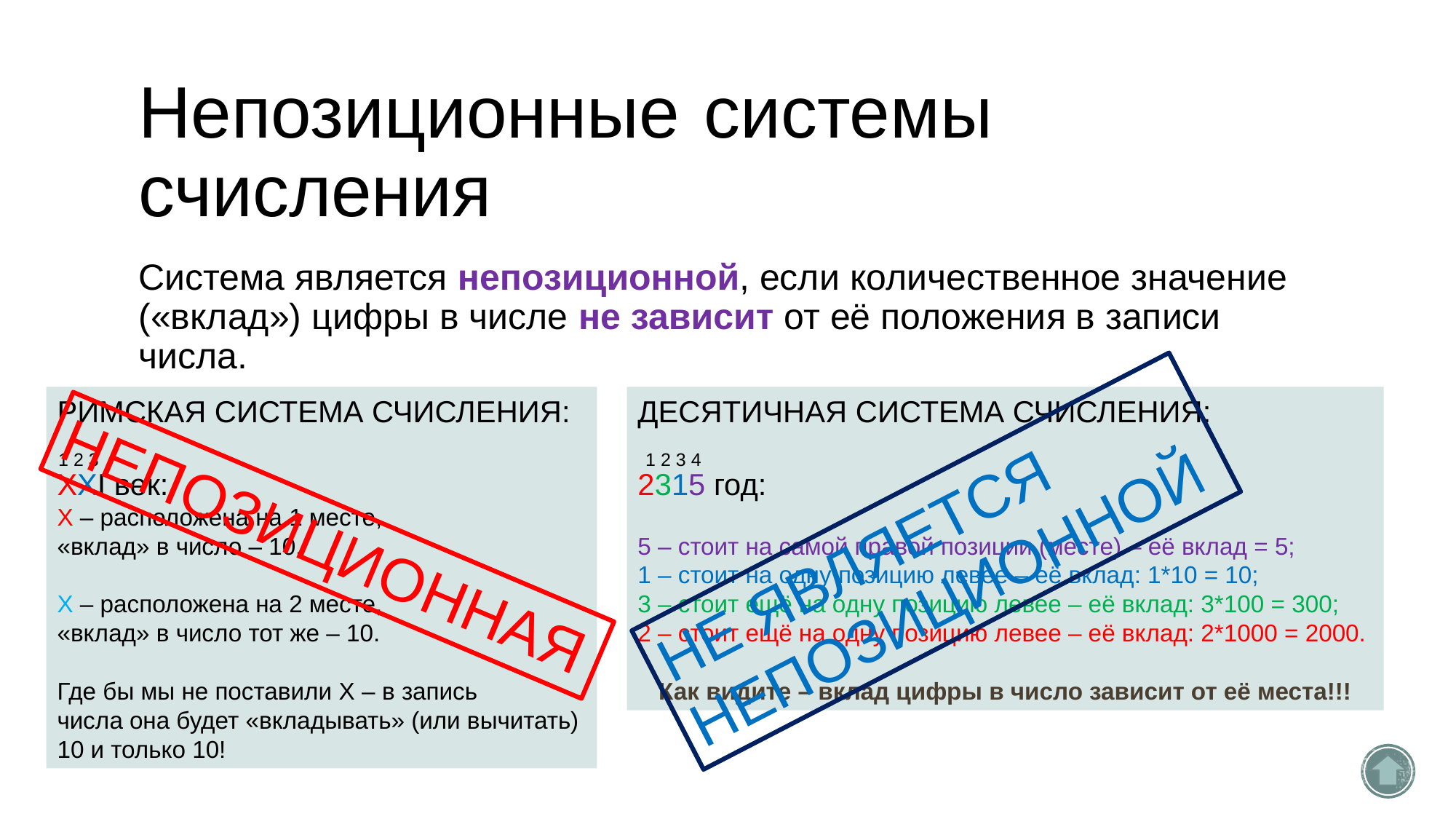

# Непозиционные системы счисления
Система является непозиционной, если количественное значение («вклад») цифры в числе не зависит от её положения в записи числа.

РИМСКАЯ СИСТЕМА СЧИСЛЕНИЯ:

XXI век:
X – расположена на 1 месте,
«вклад» в число – 10.

X – расположена на 2 месте,
«вклад» в число тот же – 10.

Где бы мы не поставили X – в запись
числа она будет «вкладывать» (или вычитать)
10 и только 10!
ДЕСЯТИЧНАЯ СИСТЕМА СЧИСЛЕНИЯ:

2315 год:

5 – стоит на самой правой позиции (месте) – её вклад = 5;
1 – стоит на одну позицию левее – её вклад: 1*10 = 10;
3 – стоит ещё на одну позицию левее – её вклад: 3*100 = 300;
2 – стоит ещё на одну позицию левее – её вклад: 2*1000 = 2000.

Как видите – вклад цифры в число зависит от её места!!!
 1 2 3
 1 2 3 4
НЕ ЯВЛЯЕТСЯ
НЕПОЗИЦИОННОЙ
НЕПОЗИЦИОННАЯ